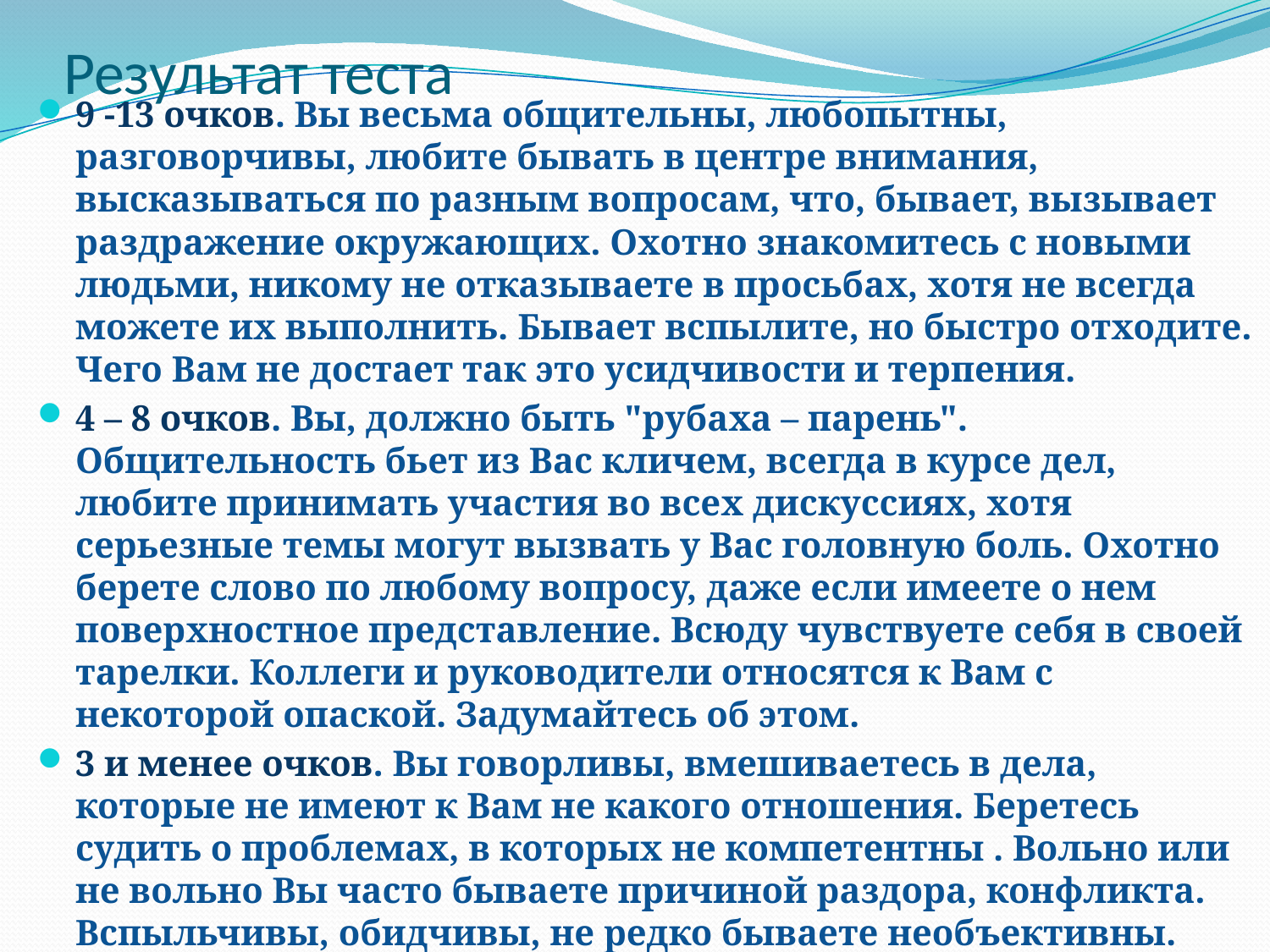

# Результат теста
9 -13 очков. Вы весьма общительны, любопытны, разговорчивы, любите бывать в центре внимания, высказываться по разным вопросам, что, бывает, вызывает раздражение окружающих. Охотно знакомитесь с новыми людьми, никому не отказываете в просьбах, хотя не всегда можете их выполнить. Бывает вспылите, но быстро отходите. Чего Вам не достает так это усидчивости и терпения.
4 – 8 очков. Вы, должно быть "рубаха – парень". Общительность бьет из Вас кличем, всегда в курсе дел, любите принимать участия во всех дискуссиях, хотя серьезные темы могут вызвать у Вас головную боль. Охотно берете слово по любому вопросу, даже если имеете о нем поверхностное представление. Всюду чувствуете себя в своей тарелки. Коллеги и руководители относятся к Вам с некоторой опаской. Задумайтесь об этом.
3 и менее очков. Вы говорливы, вмешиваетесь в дела, которые не имеют к Вам не какого отношения. Беретесь судить о проблемах, в которых не компетентны . Вольно или не вольно Вы часто бываете причиной раздора, конфликта. Вспыльчивы, обидчивы, не редко бываете необъективны.